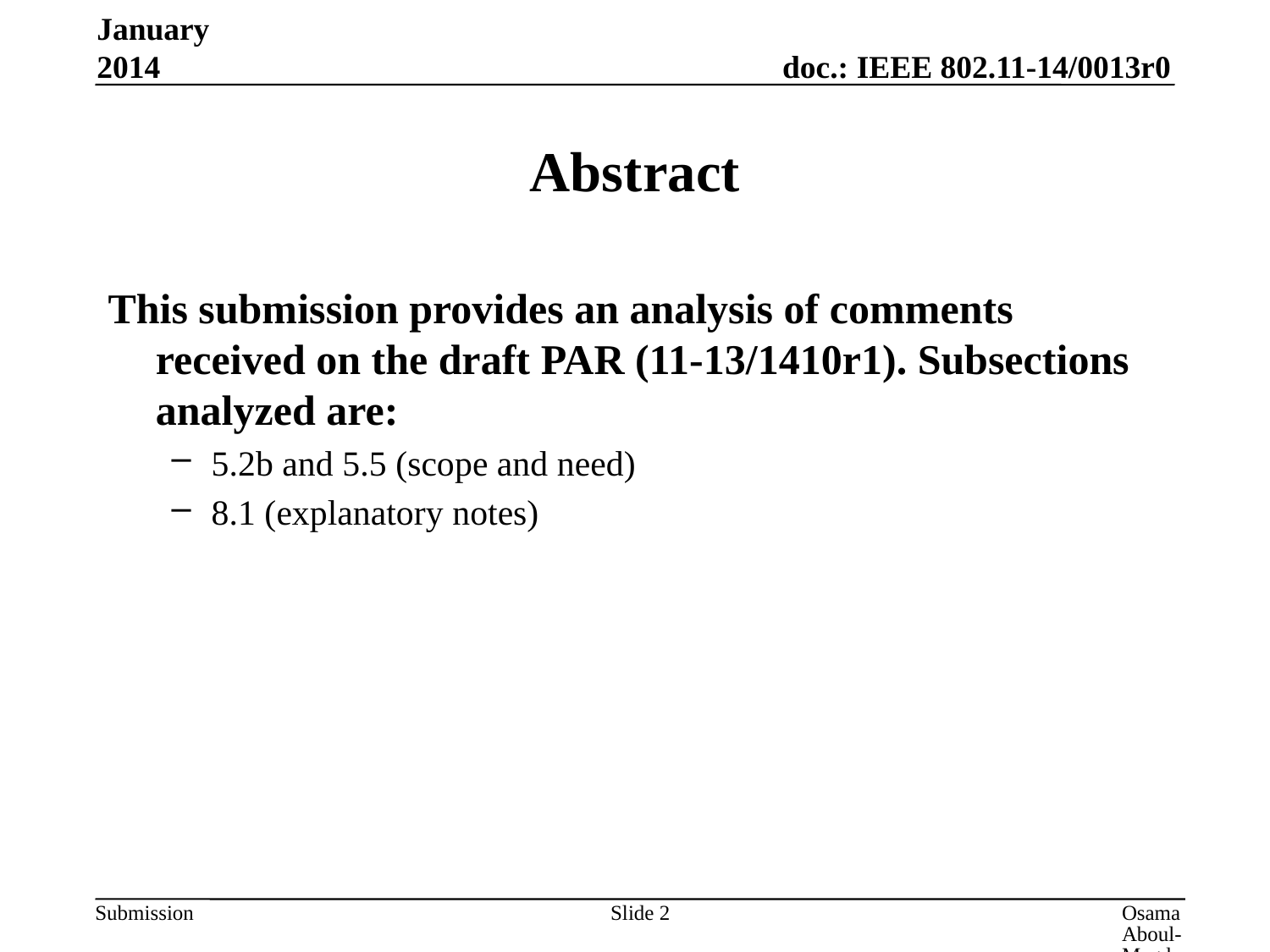

January 2014
# Abstract
This submission provides an analysis of comments received on the draft PAR (11-13/1410r1). Subsections analyzed are:
5.2b and 5.5 (scope and need)
8.1 (explanatory notes)
Slide 2
Osama Aboul-Magd, Huawei Technologies